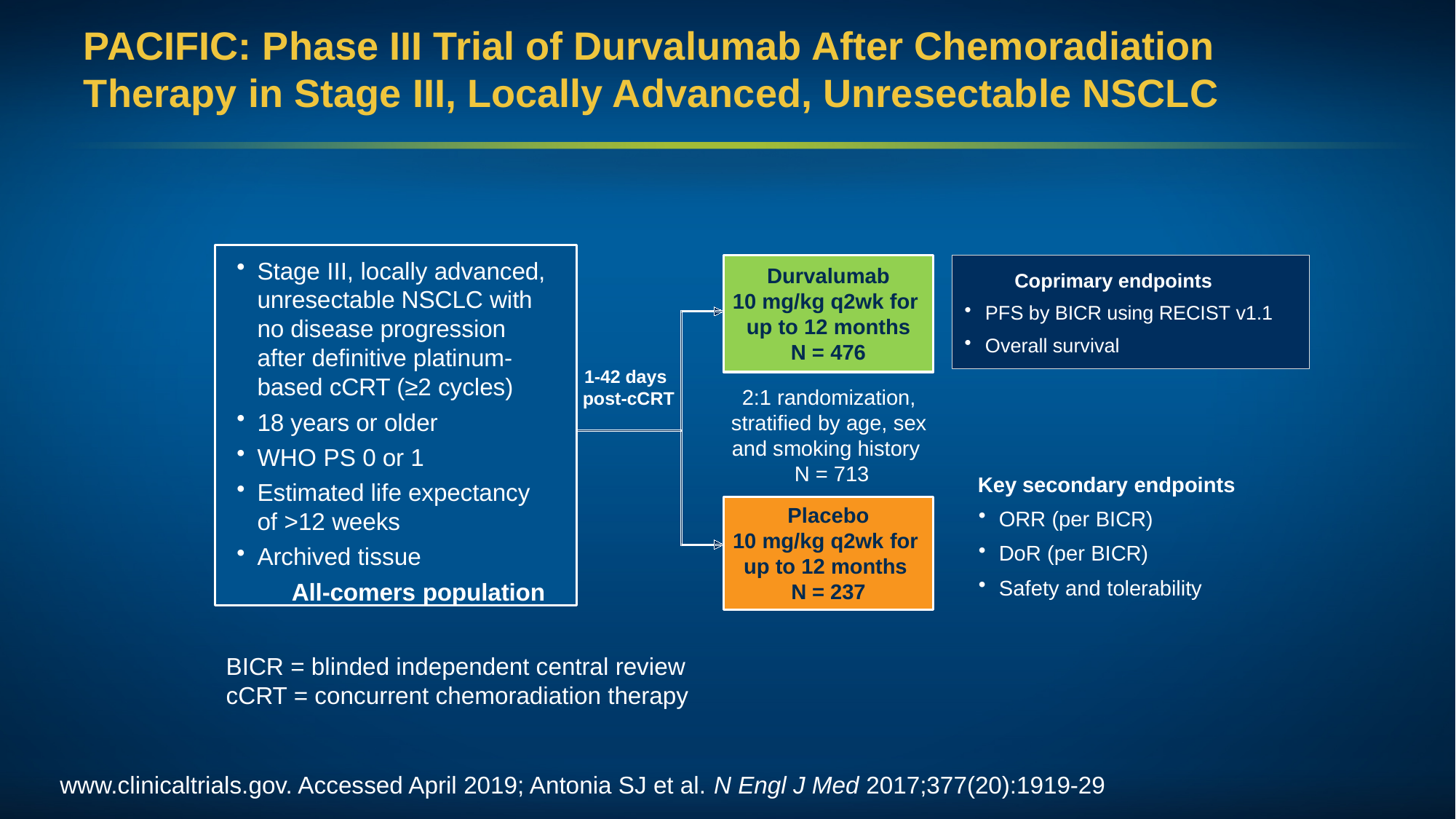

# PACIFIC: Phase III Trial of Durvalumab After Chemoradiation Therapy in Stage III, Locally Advanced, Unresectable NSCLC
Stage III, locally advanced, unresectable NSCLC with no disease progression after definitive platinum-based cCRT (≥2 cycles)
18 years or older
WHO PS 0 or 1
Estimated life expectancy
of >12 weeks
Archived tissue
All-comers population
Durvalumab
10 mg/kg q2wk for
up to 12 months
N = 476
Coprimary endpoints
PFS by BICR using RECIST v1.1
Overall survival

1-42 days post-cCRT
2:1 randomization, stratified by age, sex
and smoking history
 N = 713

Key secondary endpoints
ORR (per BICR)
DoR (per BICR)
Safety and tolerability
Placebo
10 mg/kg q2wk for
up to 12 months
N = 237
BICR = blinded independent central review
cCRT = concurrent chemoradiation therapy
www.clinicaltrials.gov. Accessed April 2019; Antonia SJ et al. N Engl J Med 2017;377(20):1919-29